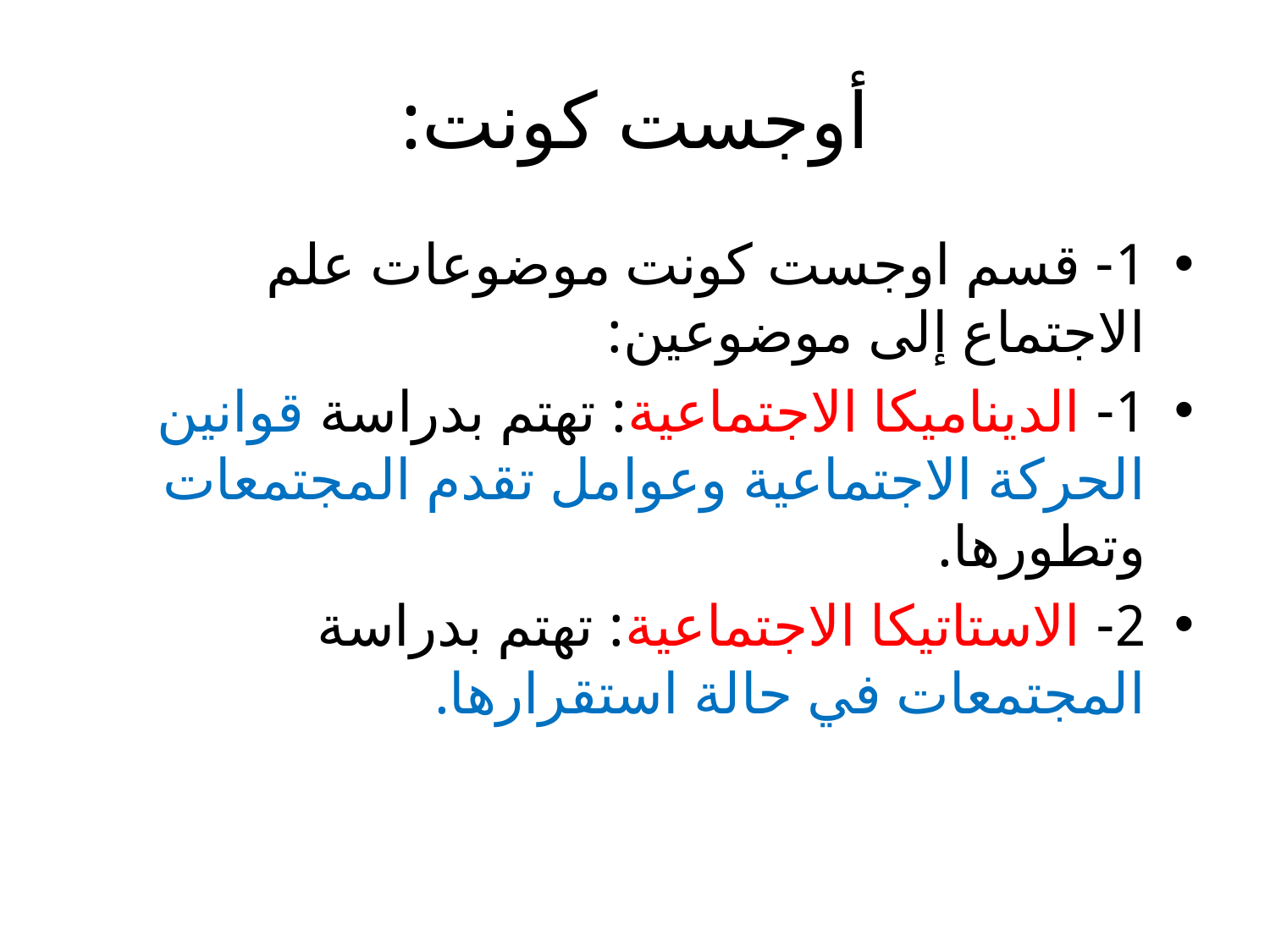

# أوجست كونت:
1- قسم اوجست كونت موضوعات علم الاجتماع إلى موضوعين:
1- الديناميكا الاجتماعية: تهتم بدراسة قوانين الحركة الاجتماعية وعوامل تقدم المجتمعات وتطورها.
2- الاستاتيكا الاجتماعية: تهتم بدراسة المجتمعات في حالة استقرارها.